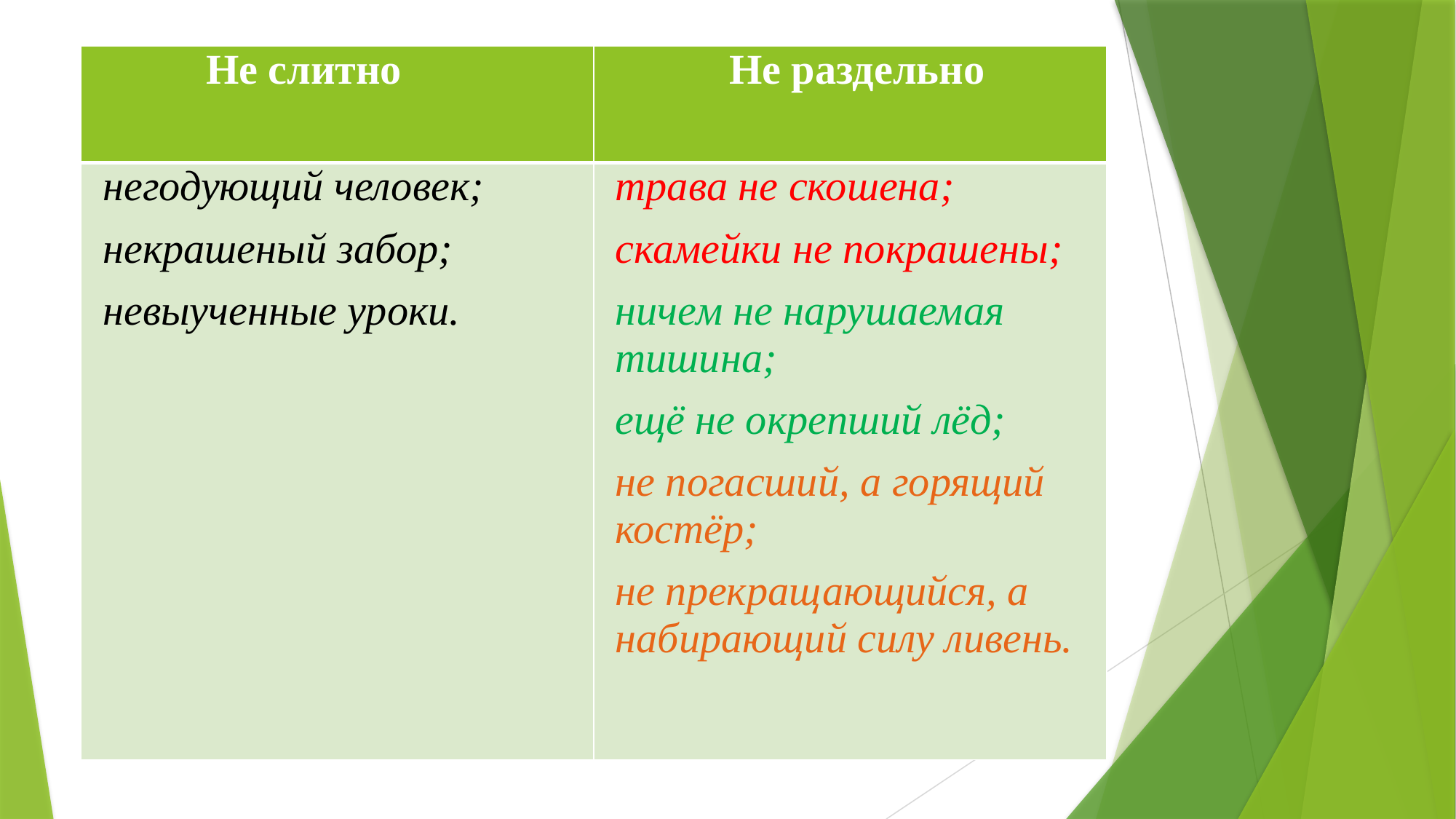

| Не слитно | Не раздельно |
| --- | --- |
| негодующий человек; некрашеный забор; невыученные уроки. | трава не скошена; скамейки не покрашены; ничем не нарушаемая тишина; ещё не окрепший лёд; не погасший, а горящий костёр; не прекращающийся, а набирающий силу ливень. |